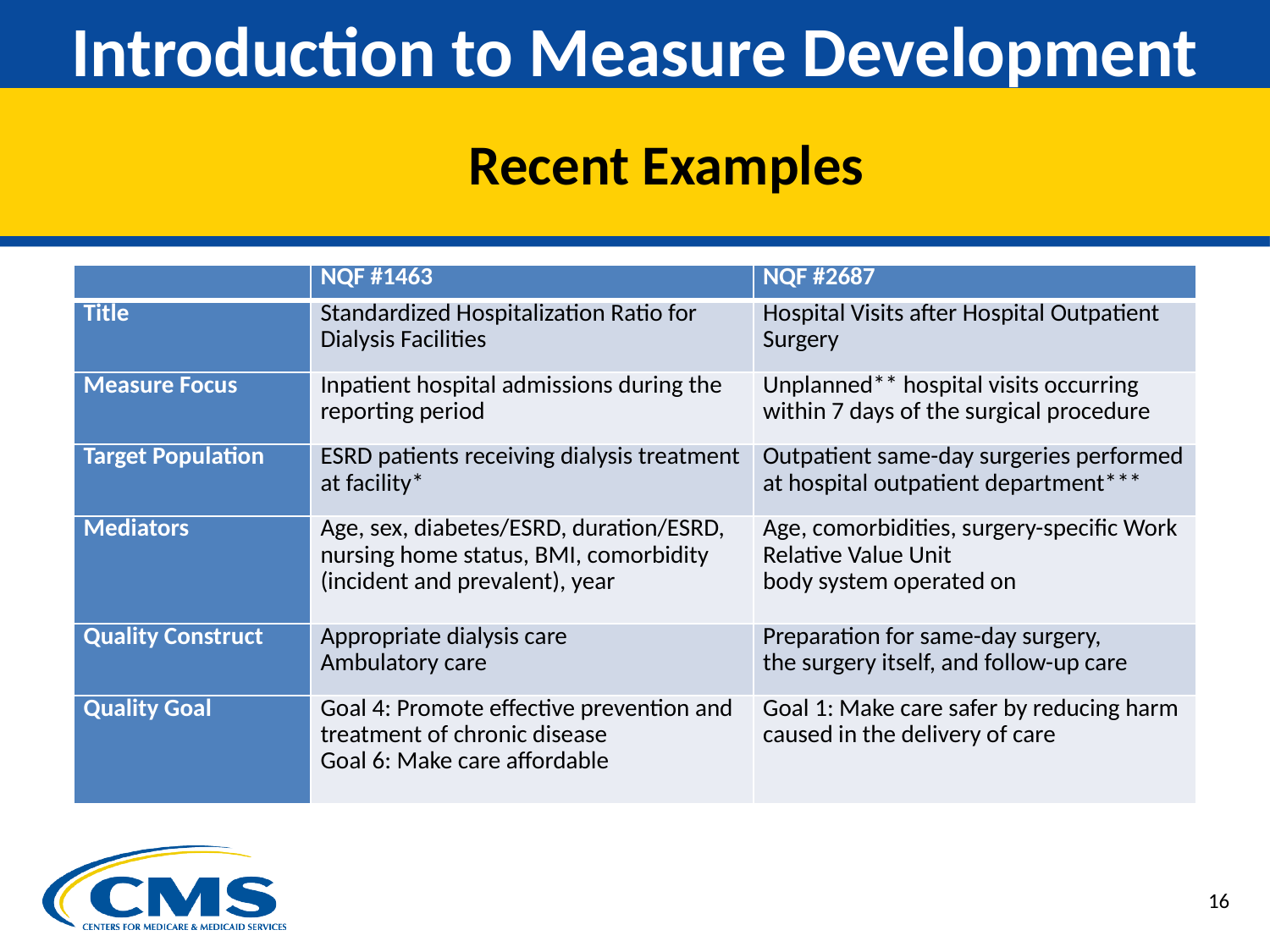

# Introduction to Measure Development
Recent Examples
|  | NQF #1463 | NQF #2687 |
| --- | --- | --- |
| Title | Standardized Hospitalization Ratio for Dialysis Facilities | Hospital Visits after Hospital Outpatient Surgery |
| Measure Focus | Inpatient hospital admissions during the reporting period | Unplanned\*\* hospital visits occurring within 7 days of the surgical procedure |
| Target Population | ESRD patients receiving dialysis treatment at facility\* | Outpatient same-day surgeries performed at hospital outpatient department\*\*\* |
| Mediators | Age, sex, diabetes/ESRD, duration/ESRD, nursing home status, BMI, comorbidity (incident and prevalent), year | Age, comorbidities, surgery-specific Work Relative Value Unit body system operated on |
| Quality Construct | Appropriate dialysis care Ambulatory care | Preparation for same-day surgery, the surgery itself, and follow-up care |
| Quality Goal | Goal 4: Promote effective prevention and treatment of chronic disease Goal 6: Make care affordable | Goal 1: Make care safer by reducing harm caused in the delivery of care |